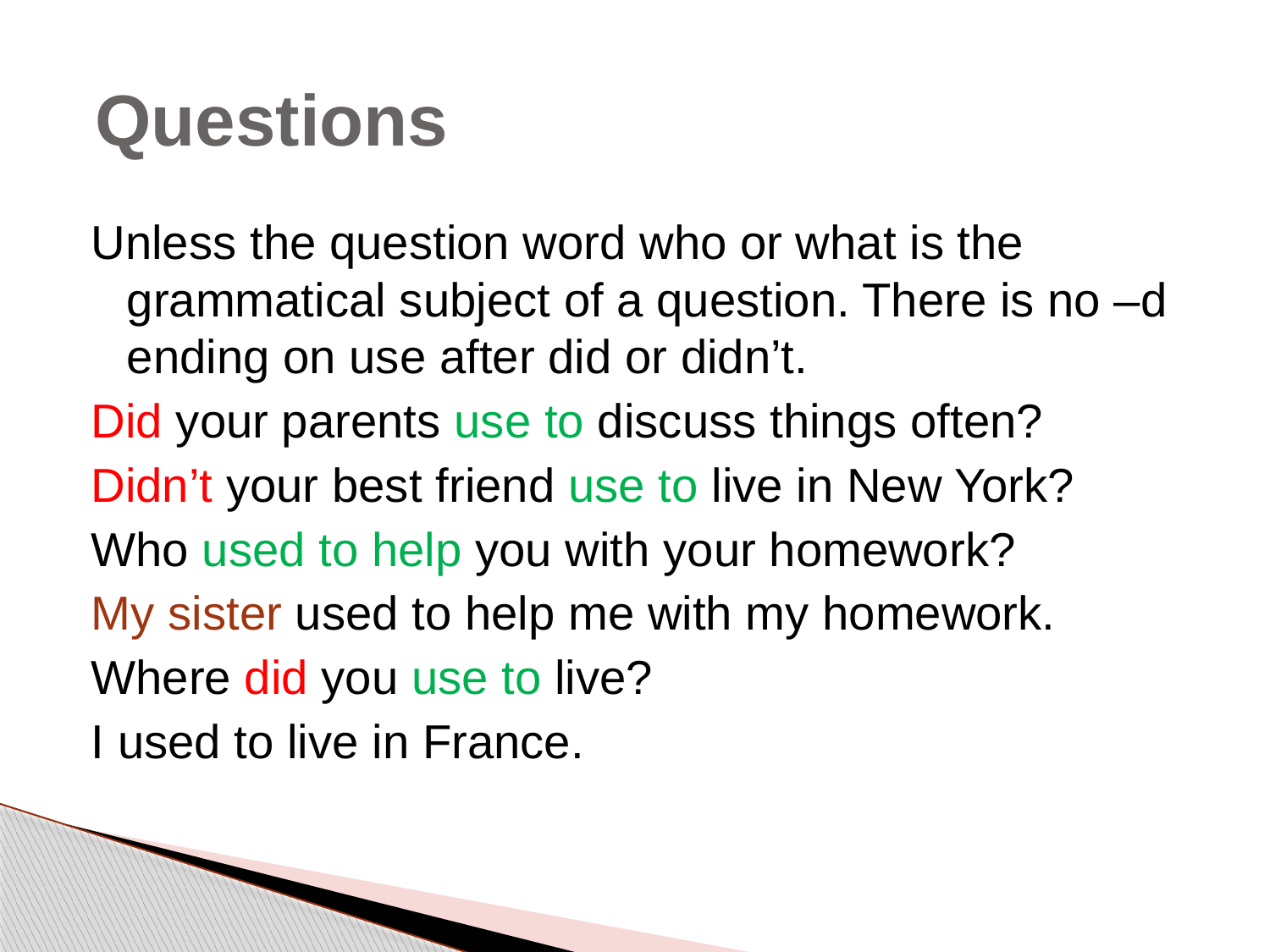

# Questions
Unless the question word who or what is the grammatical subject of a question. There is no –d ending on use after did or didn’t.
Did your parents use to discuss things often?
Didn’t your best friend use to live in New York?
Who used to help you with your homework?
My sister used to help me with my homework.
Where did you use to live?
I used to live in France.